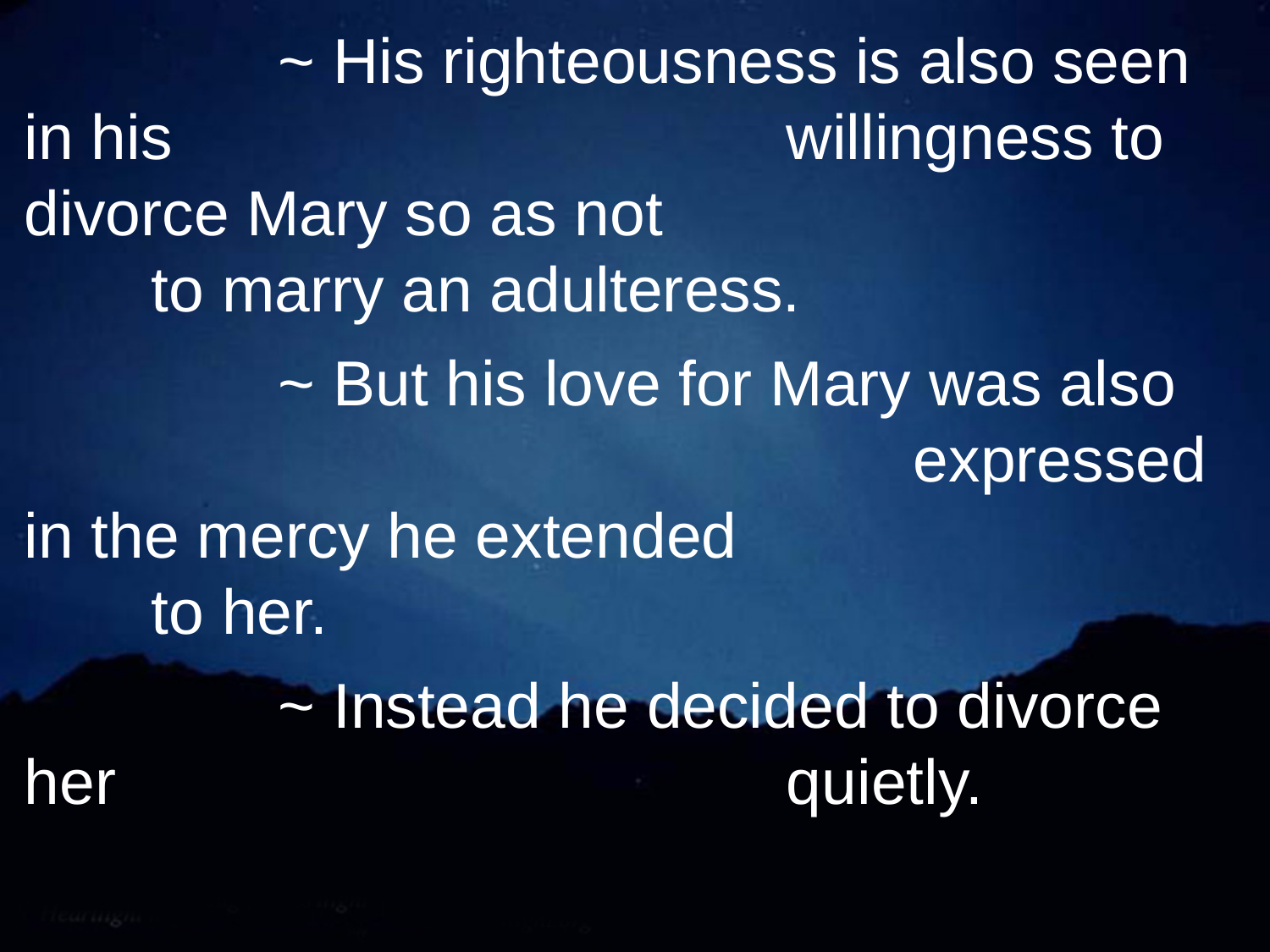

~ His righteousness is also seen in his 					willingness to divorce Mary so as not 					to marry an adulteress.
		~ But his love for Mary was also 							expressed in the mercy he extended 					to her.
		~ Instead he decided to divorce her 						quietly.